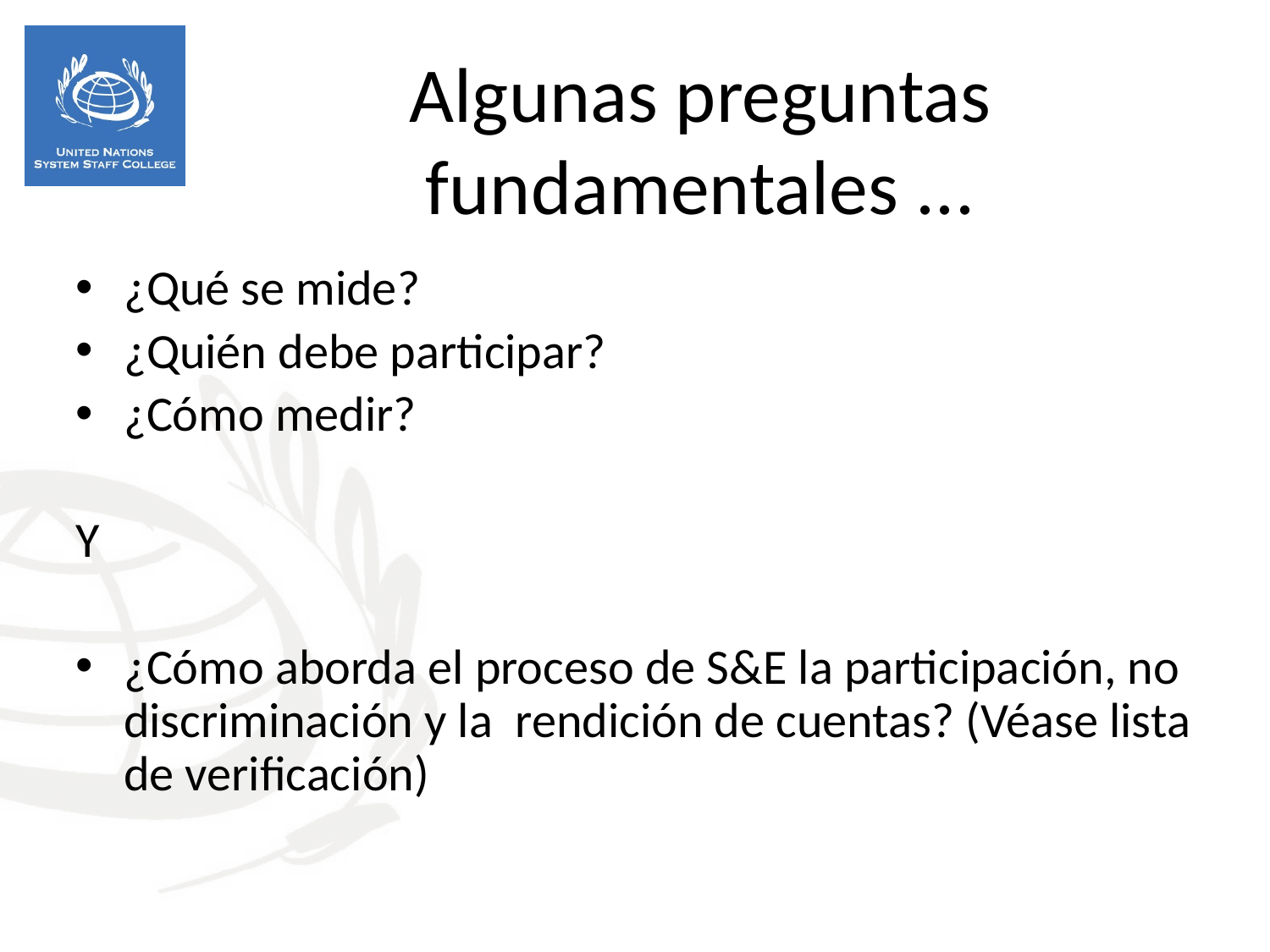

Algunas preguntas fundamentales ...
¿Qué se mide?
¿Quién debe participar?
¿Cómo medir?

Y

¿Cómo aborda el proceso de S&E la participación, no discriminación y la  rendición de cuentas? (Véase lista de verificación)